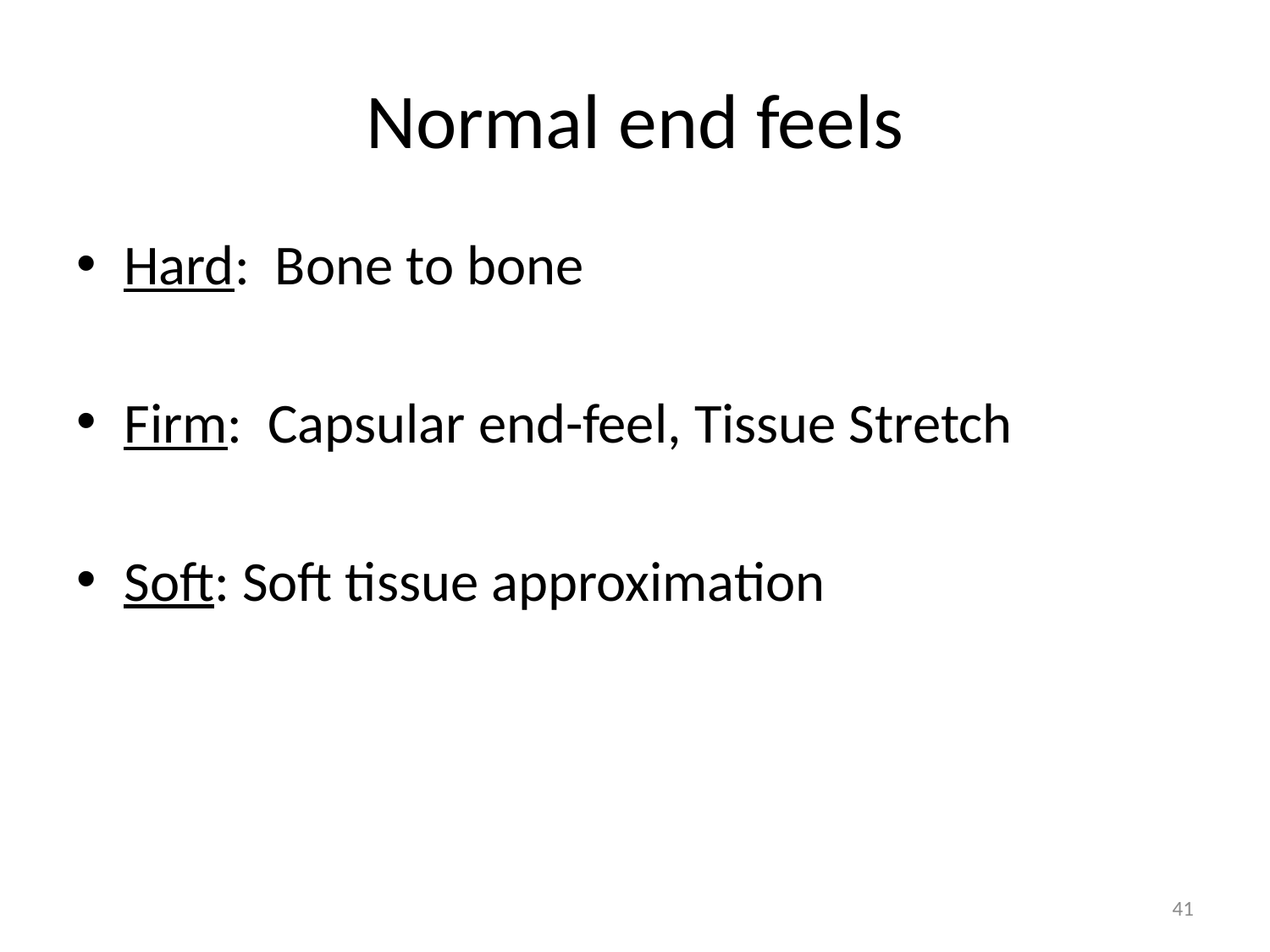

# Normal end feels
Hard:  Bone to bone

Firm:  Capsular end-feel, Tissue Stretch

Soft: Soft tissue approximation
41